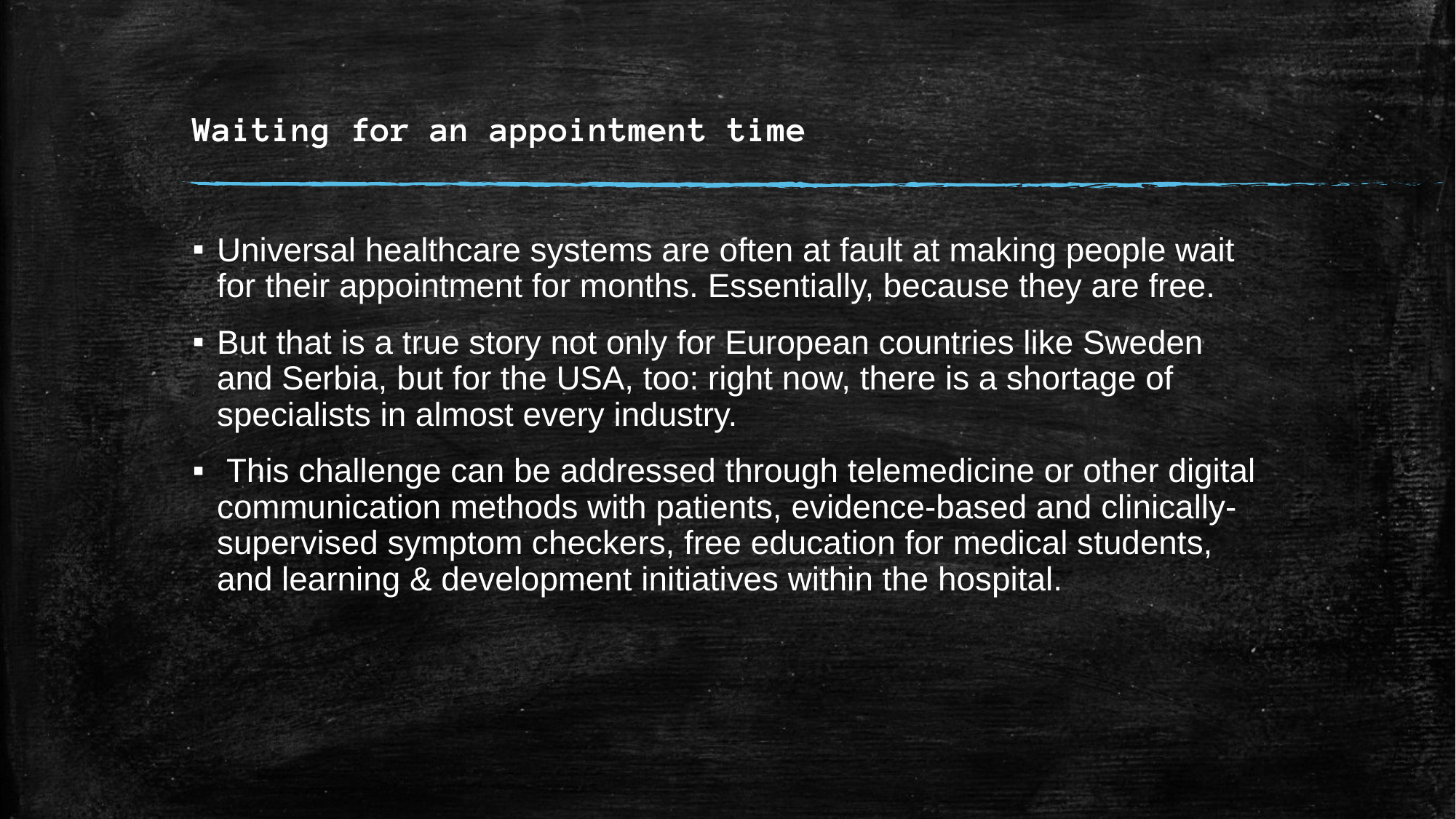

# Waiting for an appointment time
Universal healthcare systems are often at fault at making people wait for their appointment for months. Essentially, because they are free.
But that is a true story not only for European countries like Sweden and Serbia, but for the USA, too: right now, there is a shortage of specialists in almost every industry.
 This challenge can be addressed through telemedicine or other digital communication methods with patients, evidence-based and clinically-supervised symptom checkers, free education for medical students, and learning & development initiatives within the hospital.